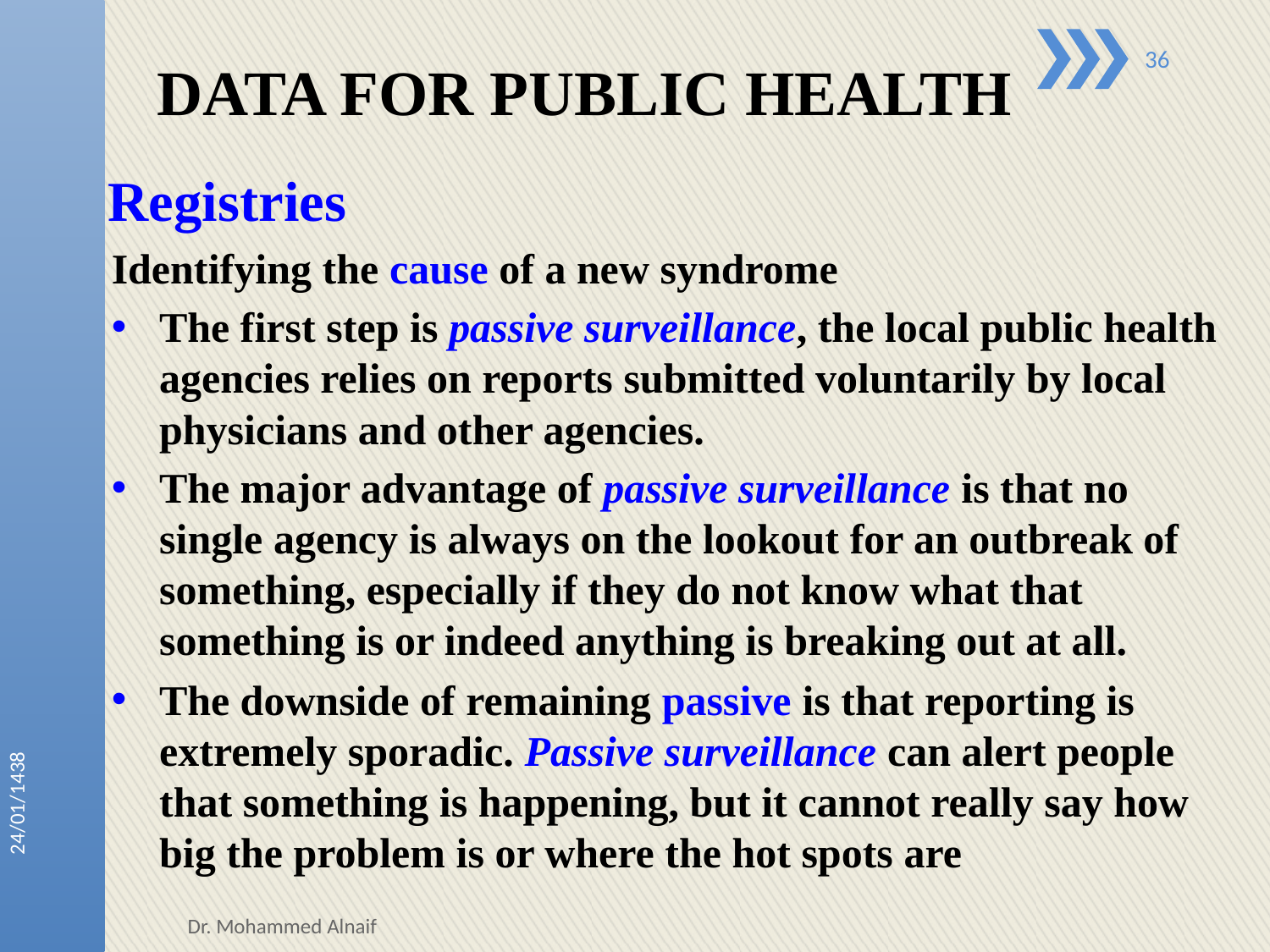

# DATA FOR PUBLIC HEALTH
36
Registries
Identifying the cause of a new syndrome
The first step is passive surveillance, the local public health agencies relies on reports submitted voluntarily by local physicians and other agencies.
The major advantage of passive surveillance is that no single agency is always on the lookout for an outbreak of something, especially if they do not know what that something is or indeed anything is breaking out at all.
The downside of remaining passive is that reporting is extremely sporadic. Passive surveillance can alert people that something is happening, but it cannot really say how big the problem is or where the hot spots are
24/01/1438
Dr. Mohammed Alnaif